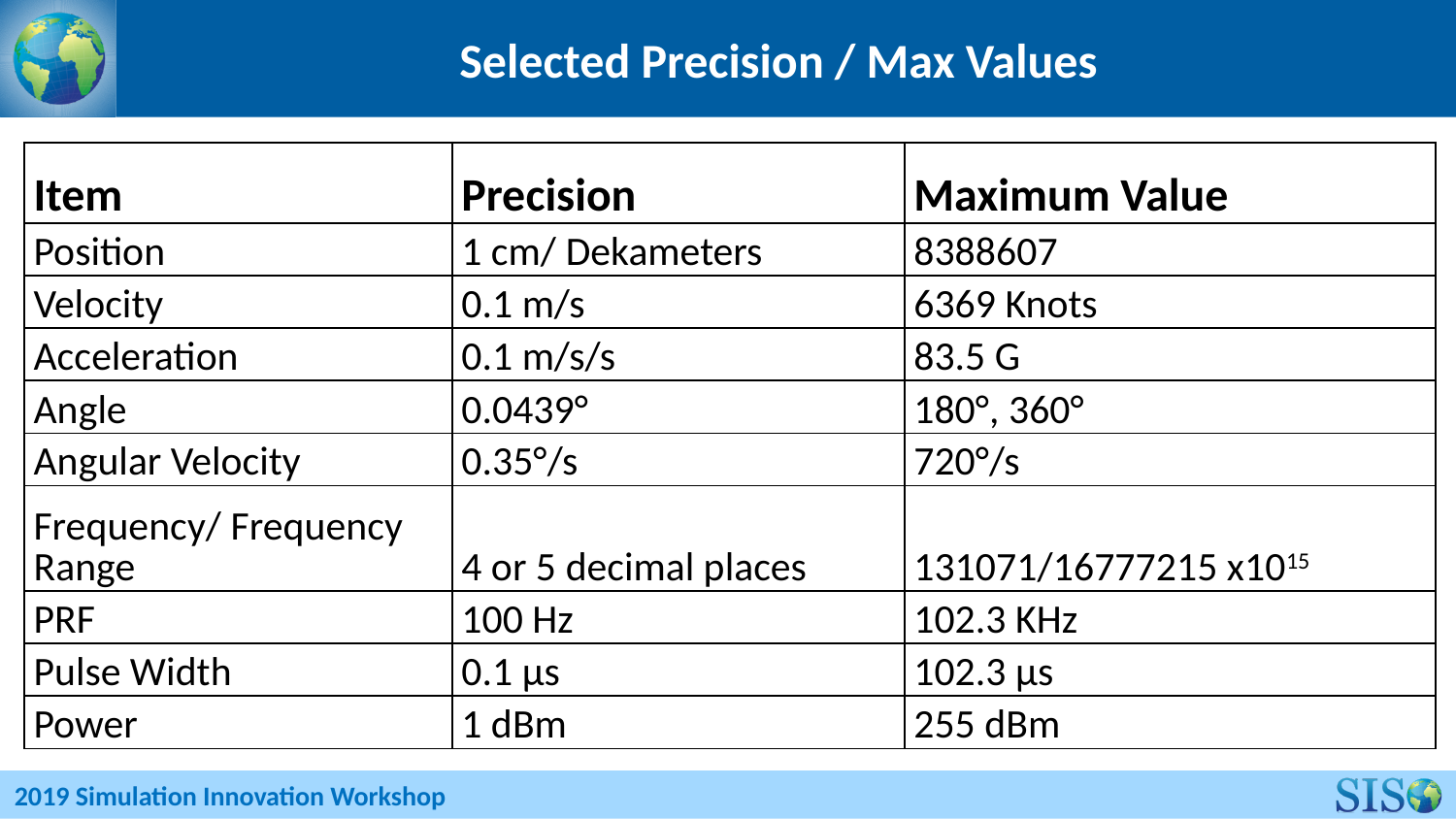

# Selected Precision / Max Values
| Item | Precision | Maximum Value |
| --- | --- | --- |
| Position | 1 cm/ Dekameters | 8388607 |
| Velocity | 0.1 m/s | 6369 Knots |
| Acceleration | 0.1 m/s/s | 83.5 G |
| Angle | 0.0439° | 180°, 360° |
| Angular Velocity | 0.35°/s | 720°/s |
| Frequency/ Frequency Range | 4 or 5 decimal places | 131071/16777215 x1015 |
| PRF | 100 Hz | 102.3 KHz |
| Pulse Width | 0.1 µs | 102.3 µs |
| Power | 1 dBm | 255 dBm |